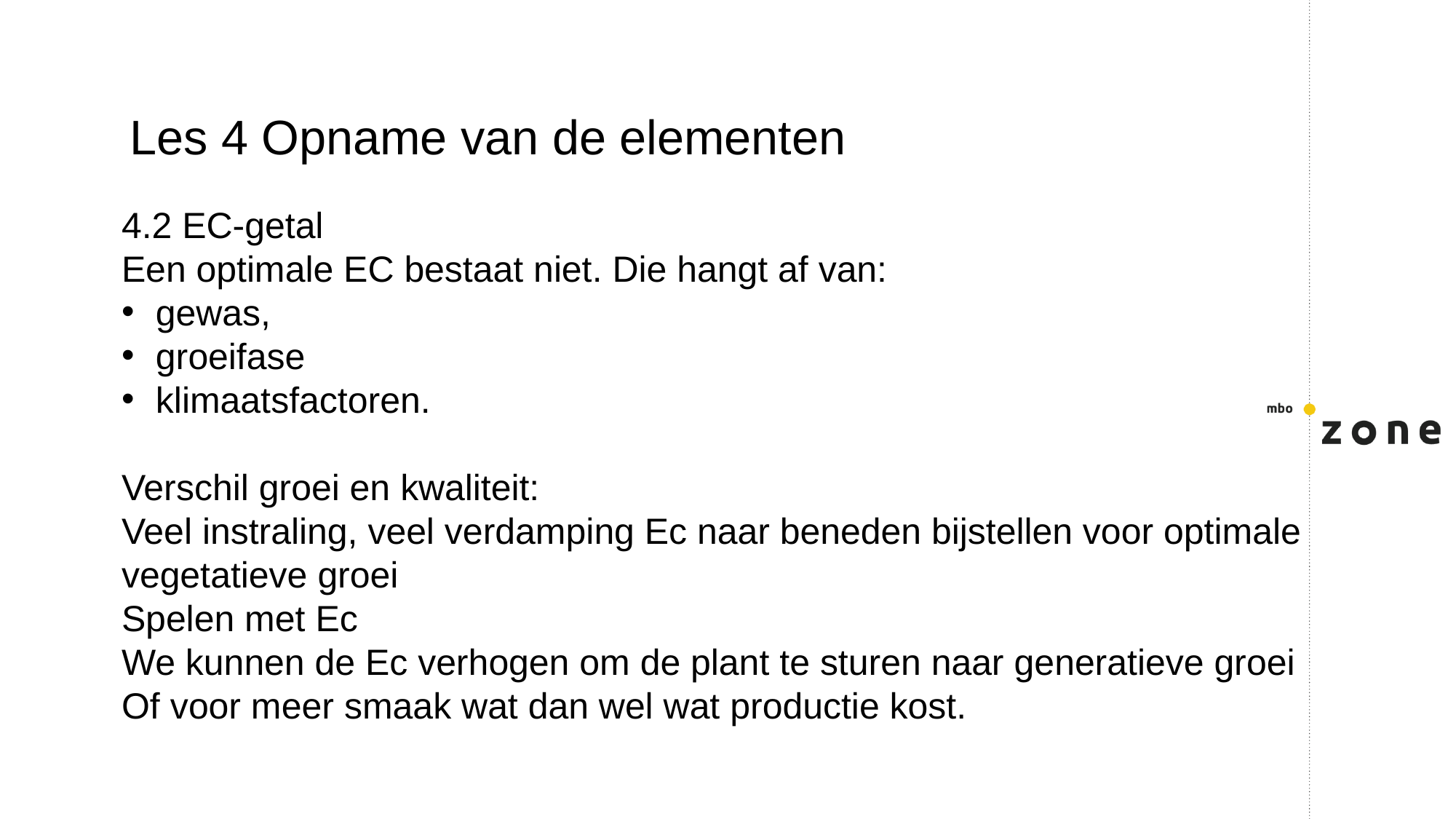

Les 4 Opname van de elementen
4.2 EC-getal
Een optimale EC bestaat niet. Die hangt af van:
gewas,
groeifase
klimaatsfactoren.

Verschil groei en kwaliteit:
Veel instraling, veel verdamping Ec naar beneden bijstellen voor optimale vegetatieve groei
Spelen met Ec
We kunnen de Ec verhogen om de plant te sturen naar generatieve groei
Of voor meer smaak wat dan wel wat productie kost.